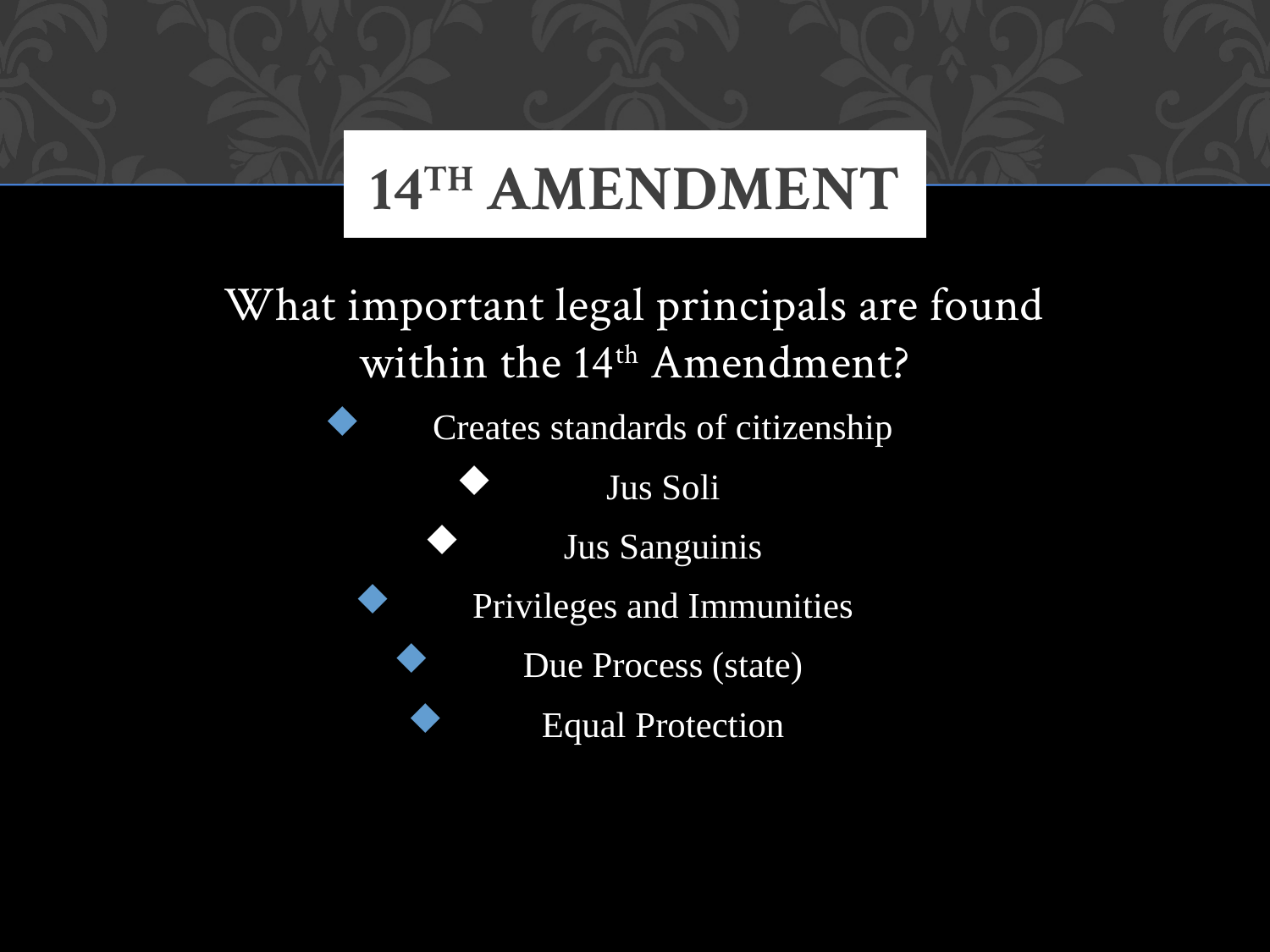

# 14th Amendment
What important legal principals are found within the 14th Amendment?
Creates standards of citizenship
Jus Soli
Jus Sanguinis
Privileges and Immunities
Due Process (state)
Equal Protection